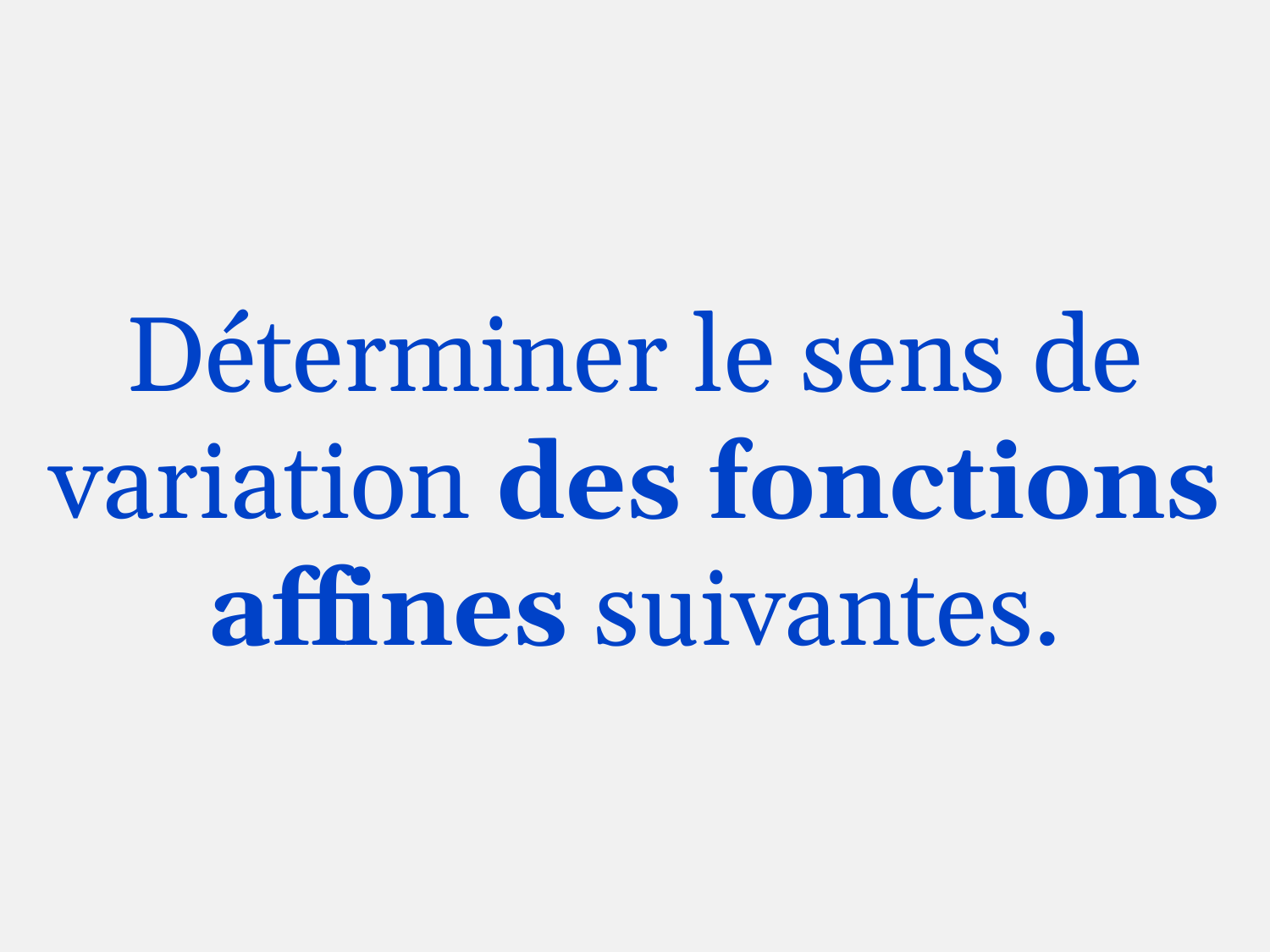

# Déterminer le sens de variation des fonctions affines suivantes.